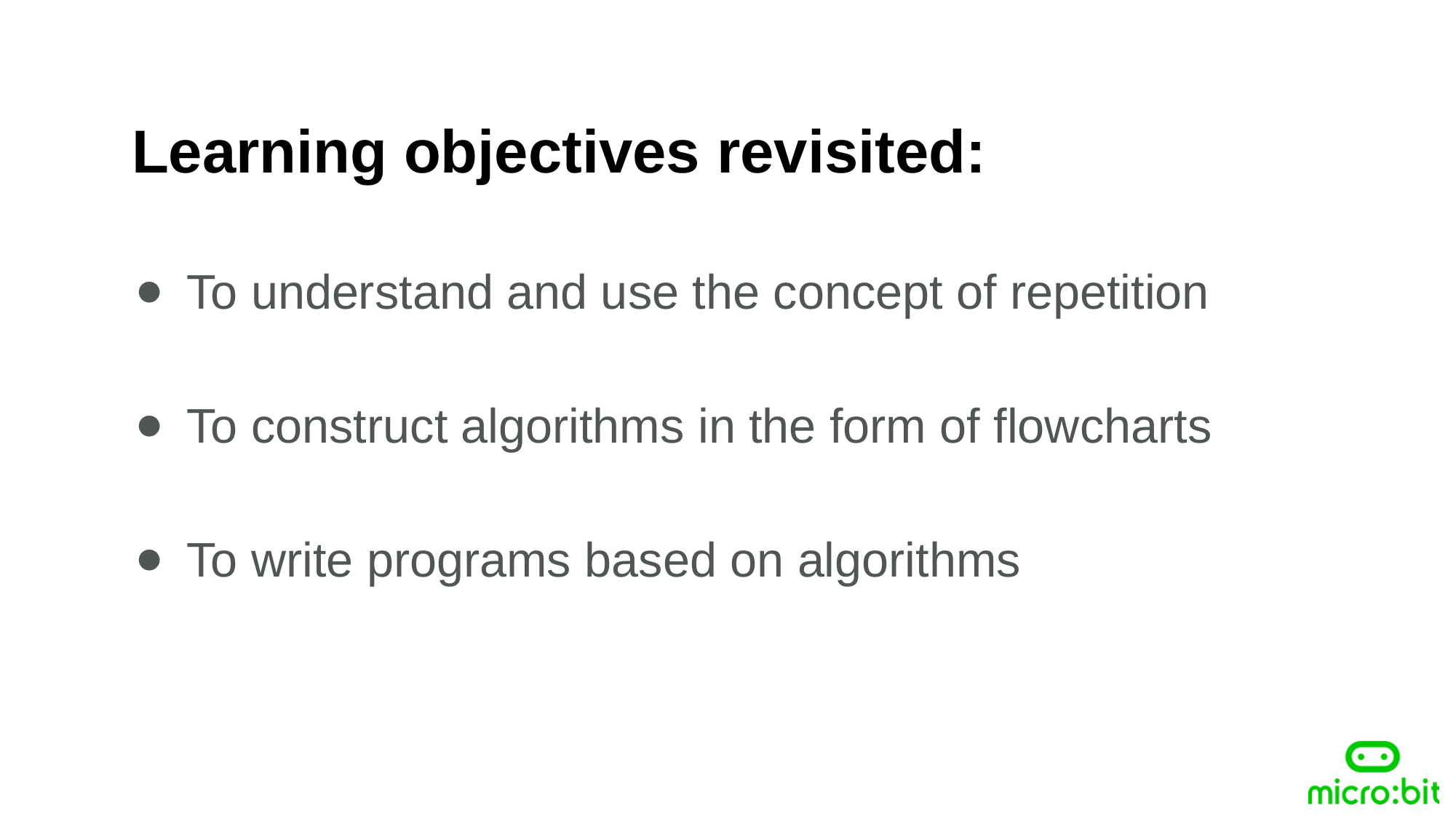

Learning objectives revisited:

To understand and use the concept of repetition

To construct algorithms in the form of flowcharts

To write programs based on algorithms